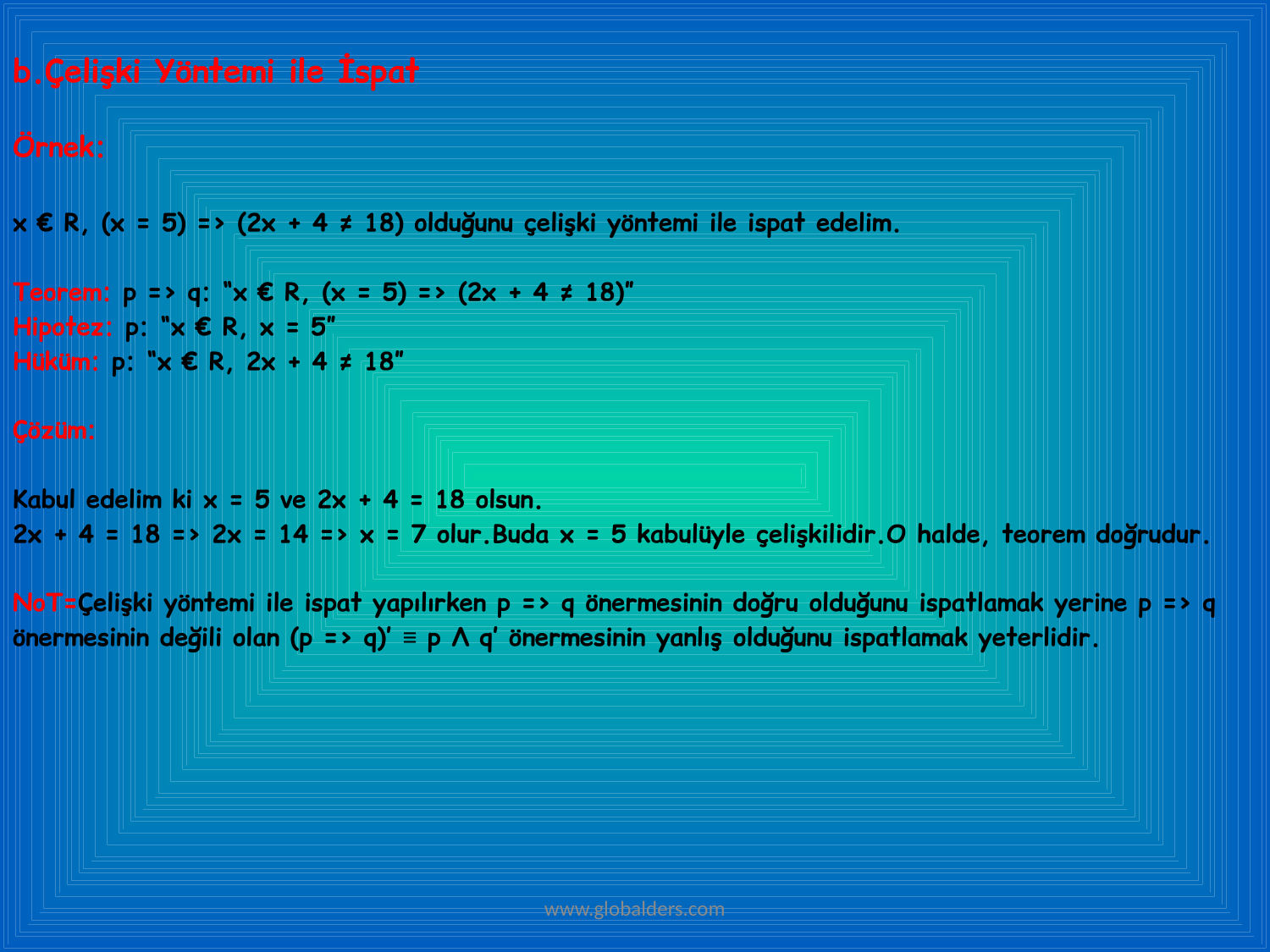

b.Çelişki Yöntemi ile İspat

Örnek:

x € R, (x = 5) => (2x + 4 ≠ 18) olduğunu çelişki yöntemi ile ispat edelim.

Teorem: p => q: “x € R, (x = 5) => (2x + 4 ≠ 18)”
Hipotez: p: “x € R, x = 5”
Hüküm: p: “x € R, 2x + 4 ≠ 18”

Çözüm:

Kabul edelim ki x = 5 ve 2x + 4 = 18 olsun.
2x + 4 = 18 => 2x = 14 => x = 7 olur.Buda x = 5 kabulüyle çelişkilidir.O halde, teorem doğrudur.

NoT=Çelişki yöntemi ile ispat yapılırken p => q önermesinin doğru olduğunu ispatlamak yerine p => q
önermesinin değili olan (p => q)’ ≡ p Λ q’ önermesinin yanlış olduğunu ispatlamak yeterlidir.

www.globalders.com